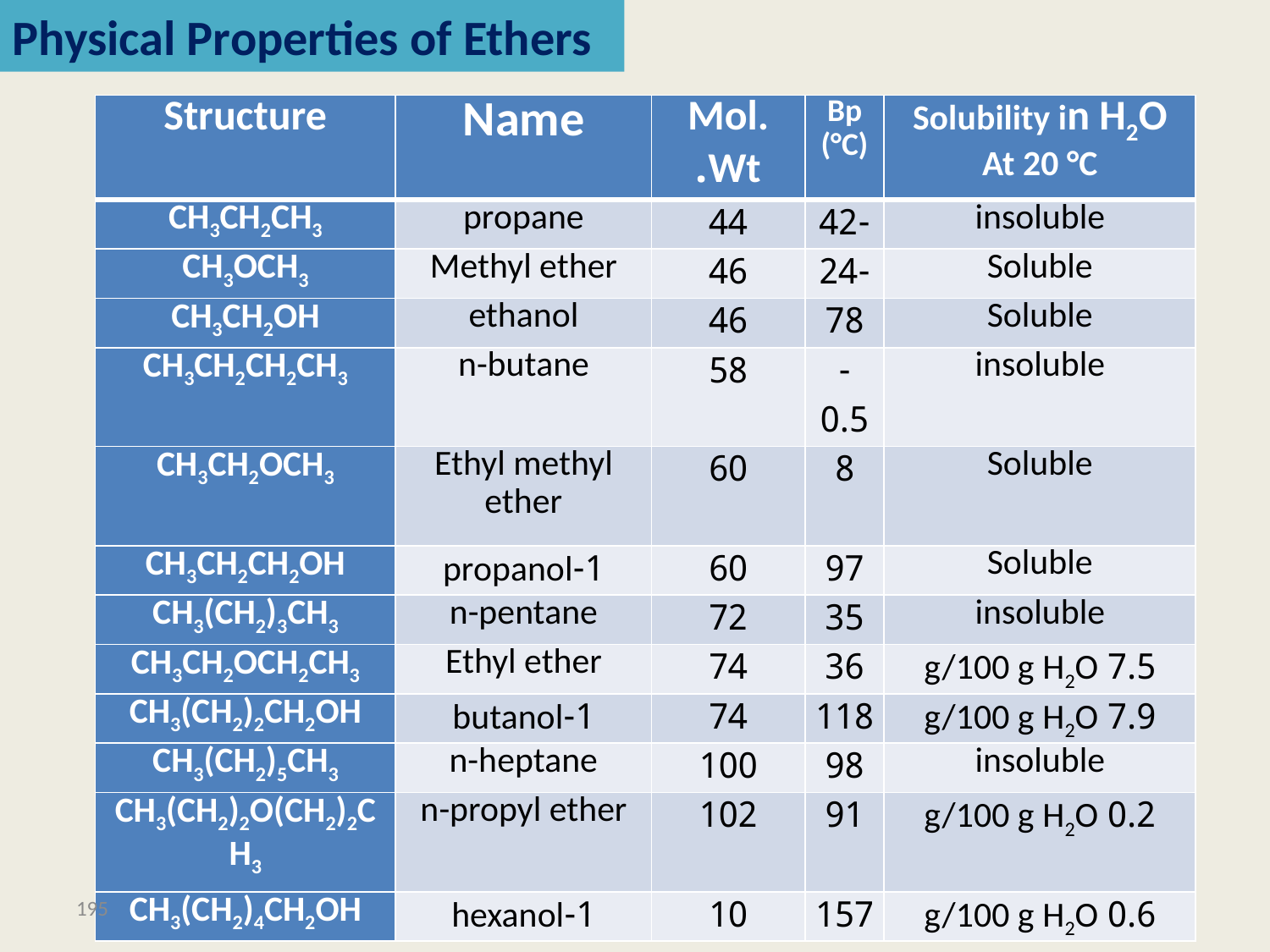

Physical Properties of Ethers
| Structure | Name | Mol. Wt. | Bp (°C) | Solubility in H2O At 20 °C |
| --- | --- | --- | --- | --- |
| CH3CH2CH3 | propane | 44 | -42 | insoluble |
| CH3OCH3 | Methyl ether | 46 | -24 | Soluble |
| CH3CH2OH | ethanol | 46 | 78 | Soluble |
| CH3CH2CH2CH3 | n-butane | 58 | -0.5 | insoluble |
| CH3CH2OCH3 | Ethyl methyl ether | 60 | 8 | Soluble |
| CH3CH2CH2OH | 1-propanol | 60 | 97 | Soluble |
| CH3(CH2)3CH3 | n-pentane | 72 | 35 | insoluble |
| CH3CH2OCH2CH3 | Ethyl ether | 74 | 36 | 7.5 g/100 g H2O |
| CH3(CH2)2CH2OH | 1-butanol | 74 | 118 | 7.9 g/100 g H2O |
| CH3(CH2)5CH3 | n-heptane | 100 | 98 | insoluble |
| CH3(CH2)2O(CH2)2CH3 | n-propyl ether | 102 | 91 | 0.2 g/100 g H2O |
| CH3(CH2)4CH2OH | 1-hexanol | 10 | 157 | 0.6 g/100 g H2O |
195